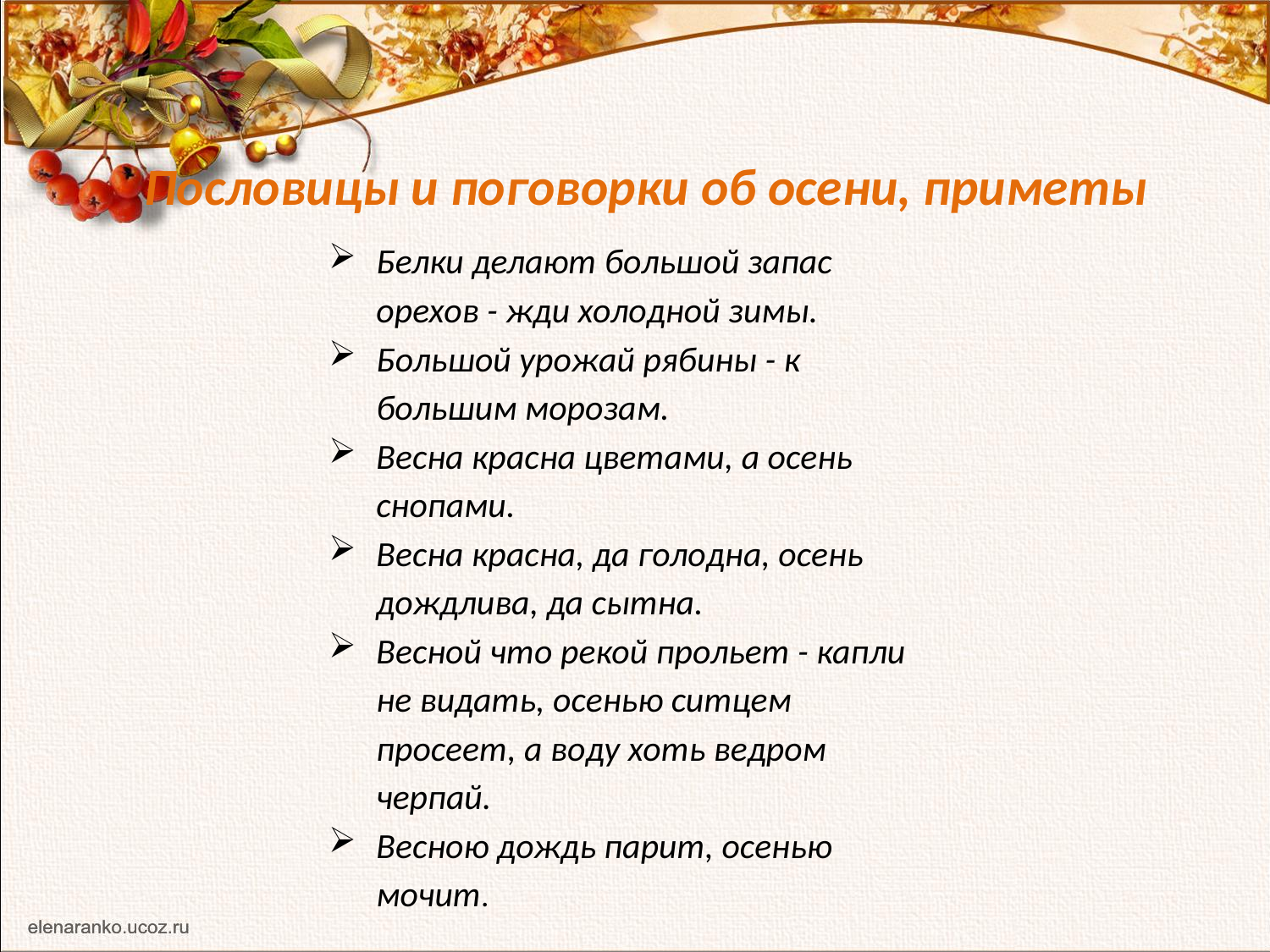

# Пословицы и поговорки об осени, приметы
Белки делают большой запас орехов - жди холодной зимы.
Большой урожай рябины - к большим морозам.
Весна красна цветами, а осень снопами.
Весна красна, да голодна, осень дождлива, да сытна.
Весной что рекой прольет - капли не видать, осенью ситцем просеет, а воду хоть ведром черпай.
Весною дождь парит, осенью мочит.